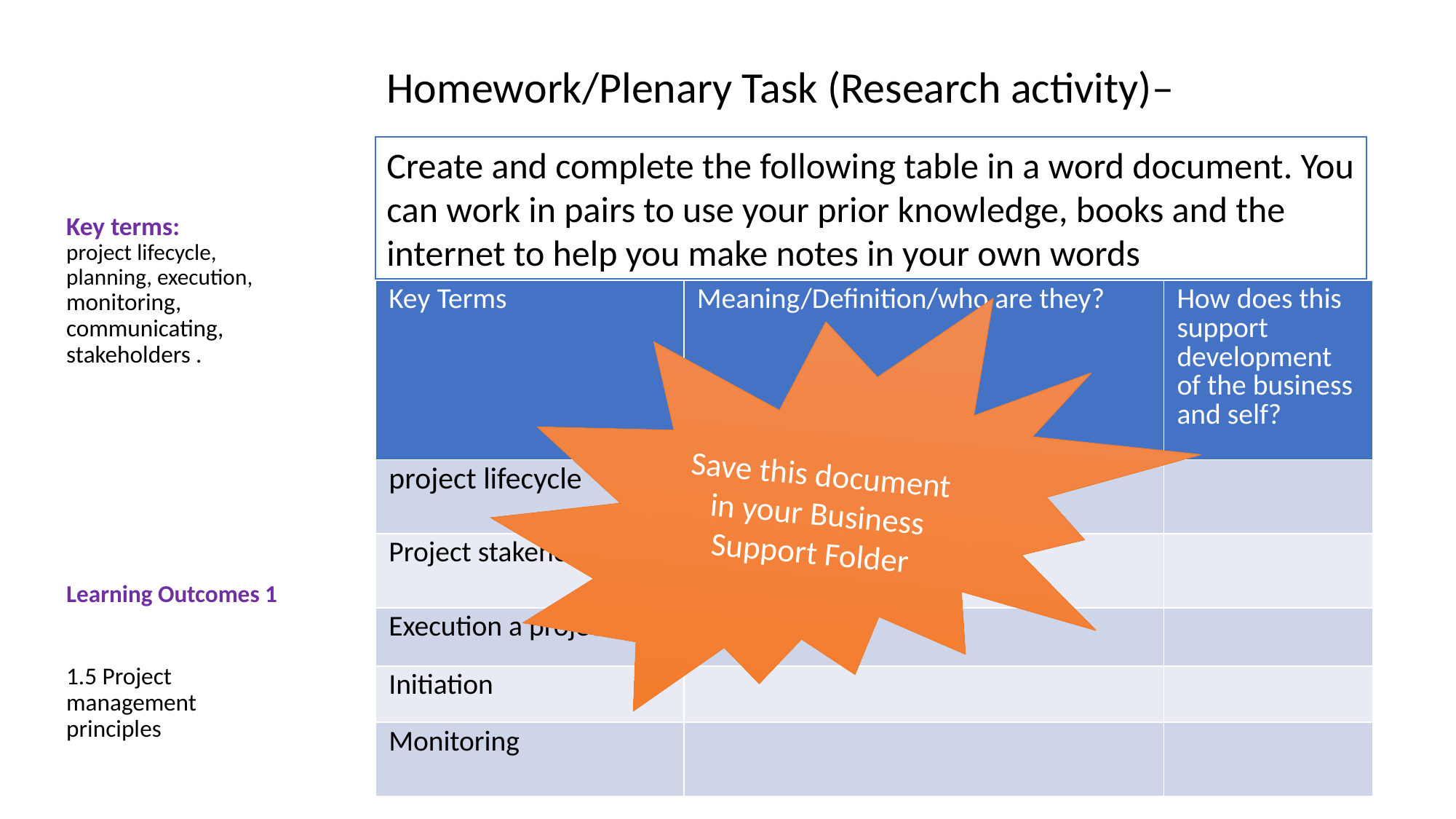

# Homework/Plenary Task (Research activity)–
Create and complete the following table in a word document. You can work in pairs to use your prior knowledge, books and the internet to help you make notes in your own words

Key terms:
project lifecycle, planning, execution, monitoring, communicating, stakeholders .

Learning Outcomes 1

1.5 Project management principles

| Key Terms | Meaning/Definition/who are they? | How does this support development of the business and self? |
| --- | --- | --- |
| project lifecycle |  |  |
| Project stakeholders |  |  |
| Execution a project |  |  |
| Initiation |  |  |
| Monitoring |  |  |
Save this document in your Business Support Folder